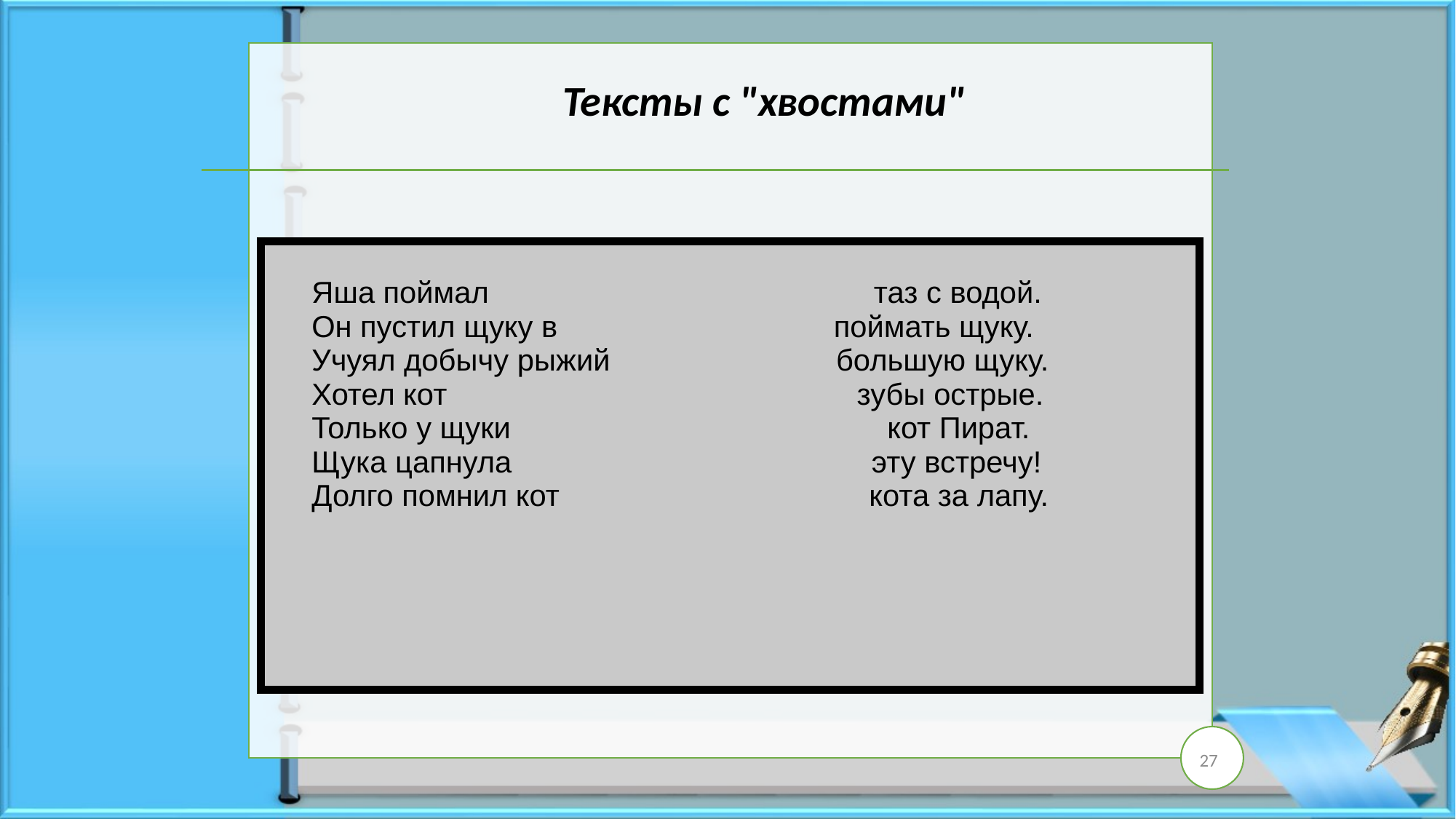

.
Тексты с "хвостами"
| Яша поймал таз с водой. Он пустил щуку в поймать щуку. Учуял добычу рыжий большую щуку. Хотел кот зубы острые. Только у щуки кот Пират. Щука цапнула эту встречу! Долго помнил кот кота за лапу. |
| --- |

27